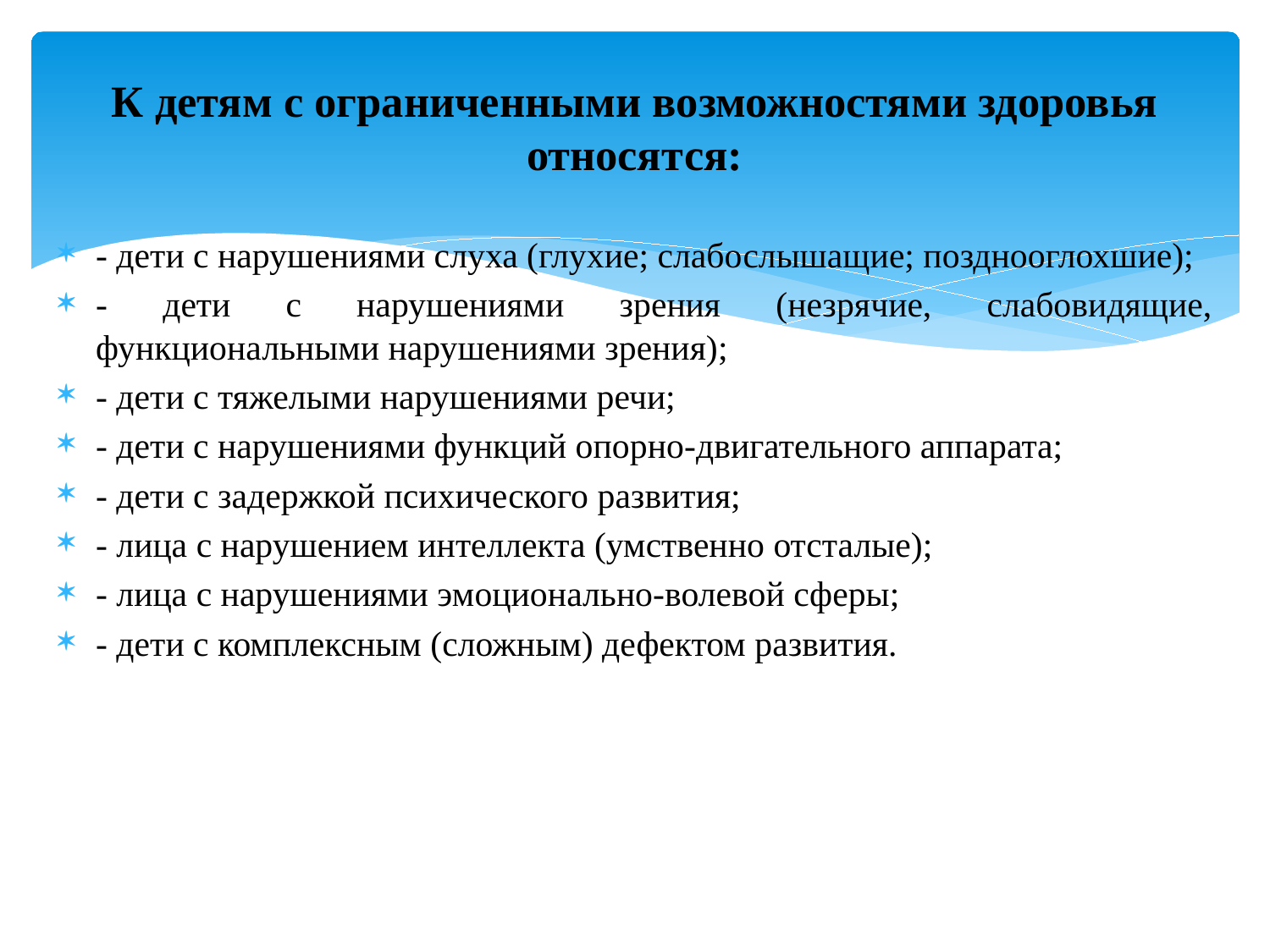

# К детям с ограниченными возможностями здоровья относятся:
- дети с нарушениями слуха (глухие; слабослышащие; позднооглохшие);
- дети с нарушениями зрения (незрячие, слабовидящие, функциональными нарушениями зрения);
- дети с тяжелыми нарушениями речи;
- дети с нарушениями функций опорно-двигательного аппарата;
- дети с задержкой психического развития;
- лица с нарушением интеллекта (умственно отсталые);
- лица с нарушениями эмоционально-волевой сферы;
- дети с комплексным (сложным) дефектом развития.